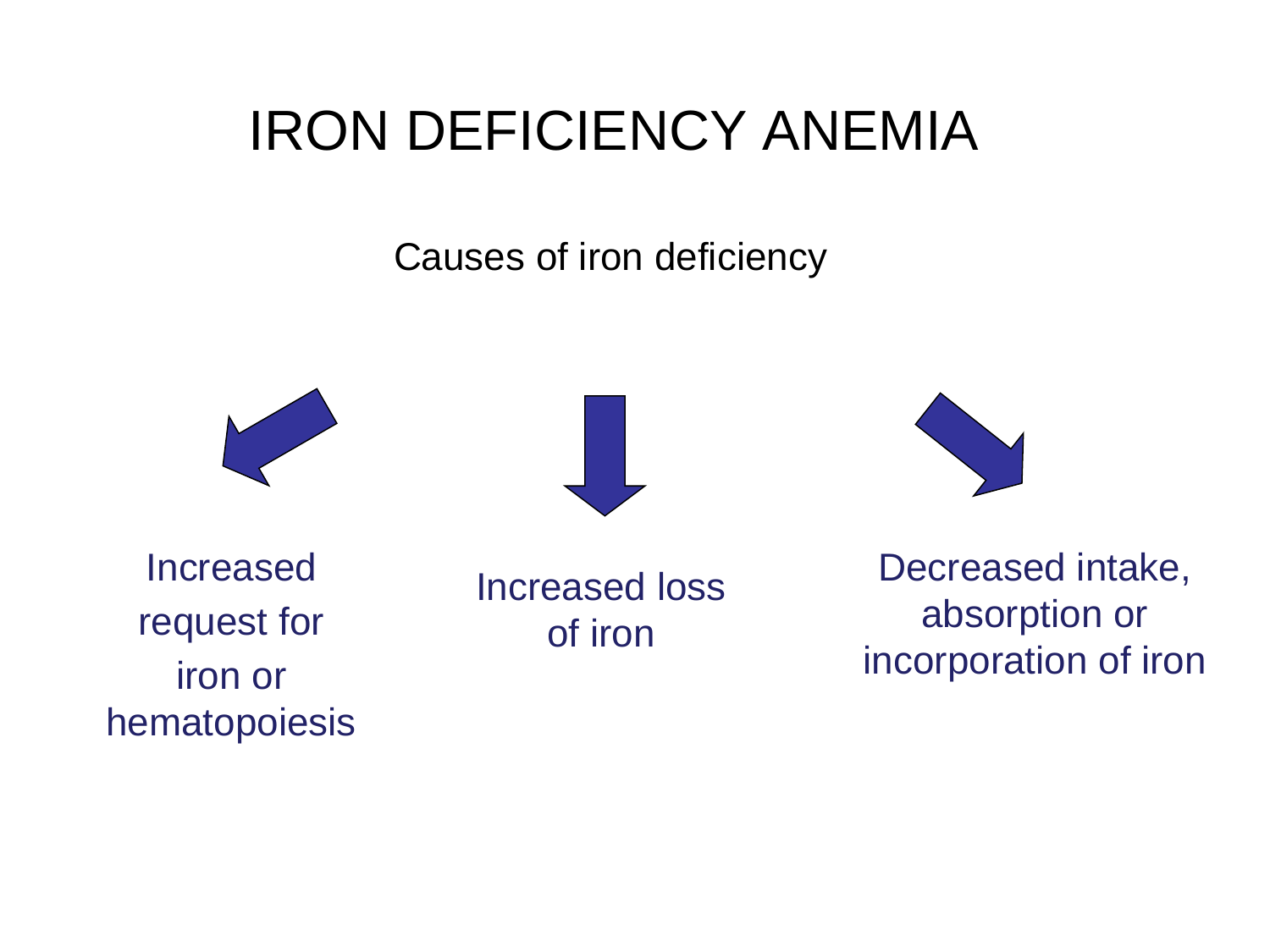

# IRON DEFICIENCY ANEMIA
 Causes of iron deficiency

Increased
request for
iron or hematopoiesis

Decreased intake, absorption or incorporation of iron
Increased loss
of iron